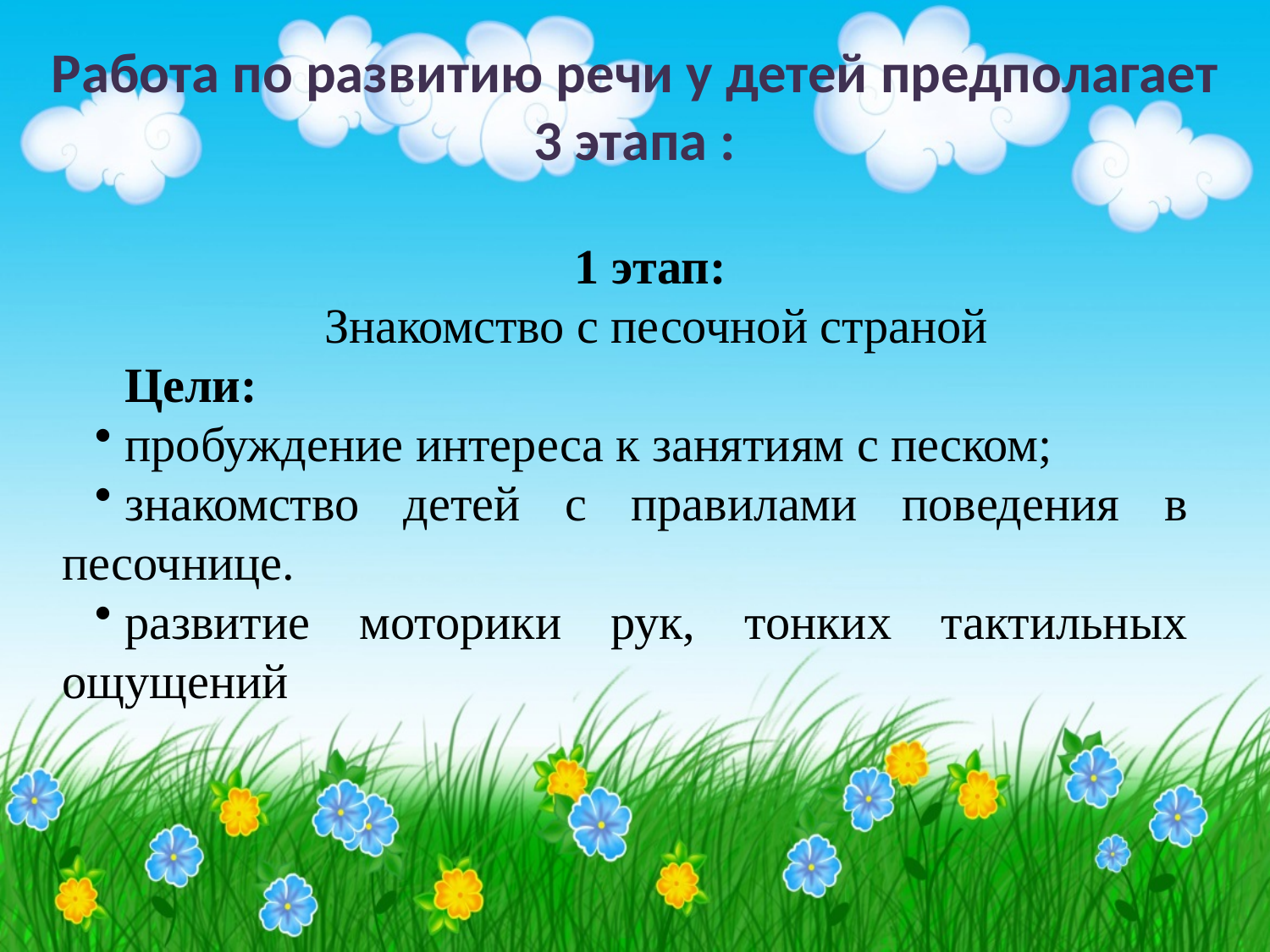

Работа по развитию речи у детей предполагает 3 этапа :

#

1 этап:
Знакомство с песочной страной
Цели:
пробуждение интереса к занятиям с песком;
знакомство детей с правилами поведения в песочнице.
развитие моторики рук, тонких тактильных ощущений